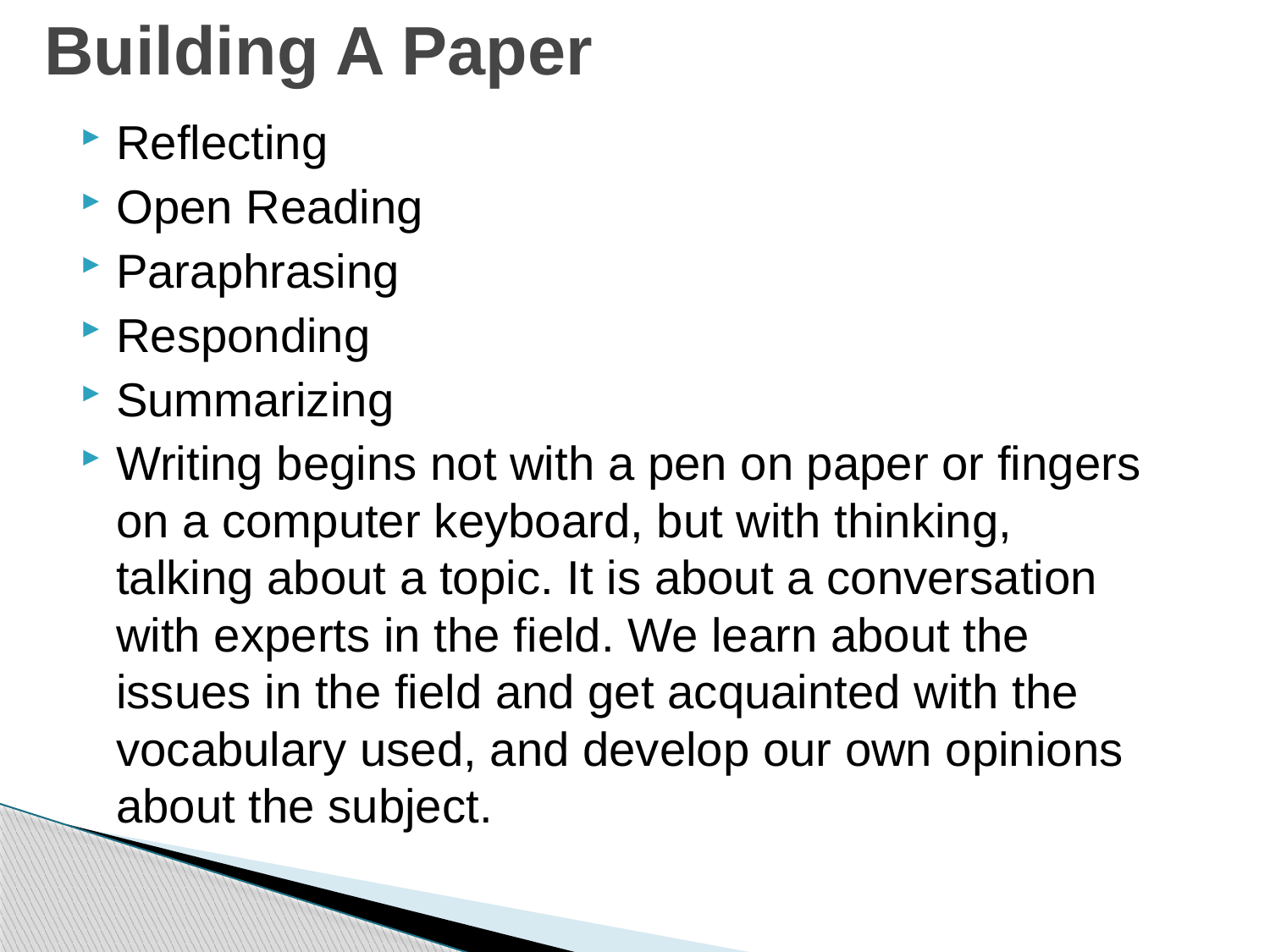

# Building A Paper
Reflecting
Open Reading
Paraphrasing
Responding
Summarizing
Writing begins not with a pen on paper or fingers on a computer keyboard, but with thinking, talking about a topic. It is about a conversation with experts in the field. We learn about the issues in the field and get acquainted with the vocabulary used, and develop our own opinions about the subject.